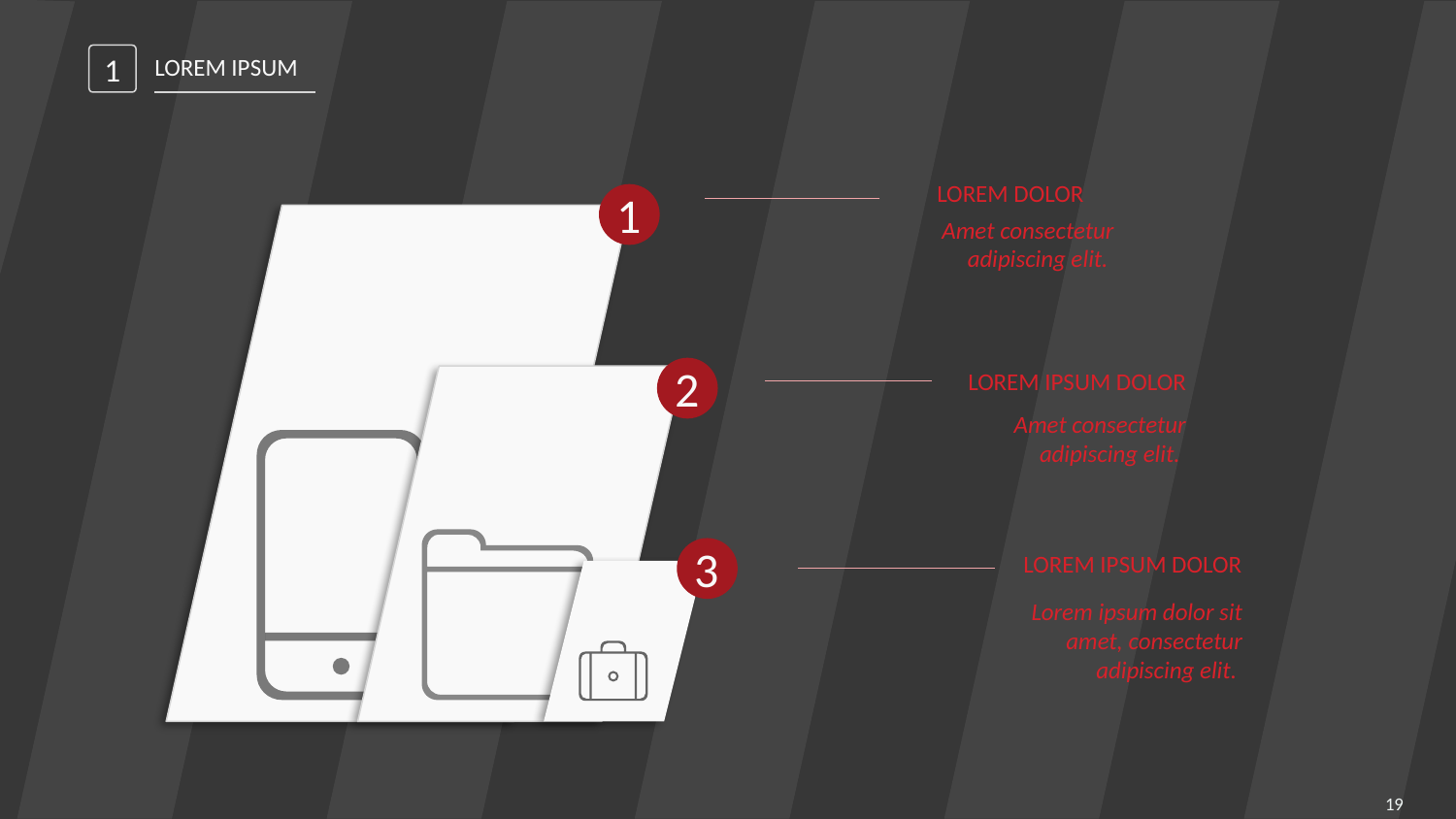

1

LOREM IPSUM
LOREM DOLOR
1

Amet consectetur adipiscing elit.
LOREM IPSUM DOLOR
2

Amet consectetur adipiscing elit.

LOREM IPSUM DOLOR
3

Lorem ipsum dolor sit amet, consectetur adipiscing elit.